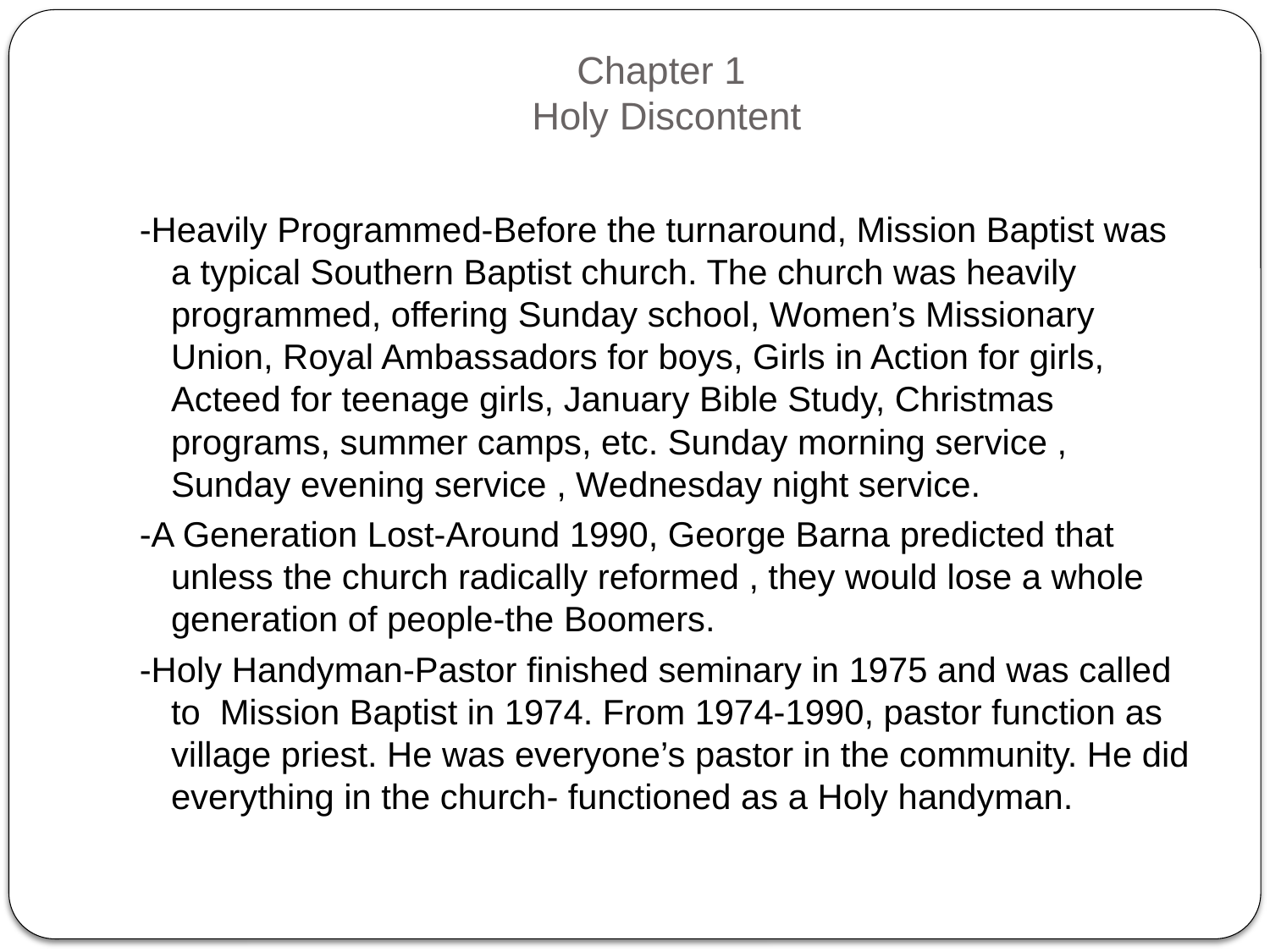

# Chapter 1 Holy Discontent
-Heavily Programmed-Before the turnaround, Mission Baptist was a typical Southern Baptist church. The church was heavily programmed, offering Sunday school, Women’s Missionary Union, Royal Ambassadors for boys, Girls in Action for girls, Acteed for teenage girls, January Bible Study, Christmas programs, summer camps, etc. Sunday morning service , Sunday evening service , Wednesday night service.
-A Generation Lost-Around 1990, George Barna predicted that unless the church radically reformed , they would lose a whole generation of people-the Boomers.
-Holy Handyman-Pastor finished seminary in 1975 and was called to  Mission Baptist in 1974. From 1974-1990, pastor function as village priest. He was everyone’s pastor in the community. He did everything in the church- functioned as a Holy handyman.